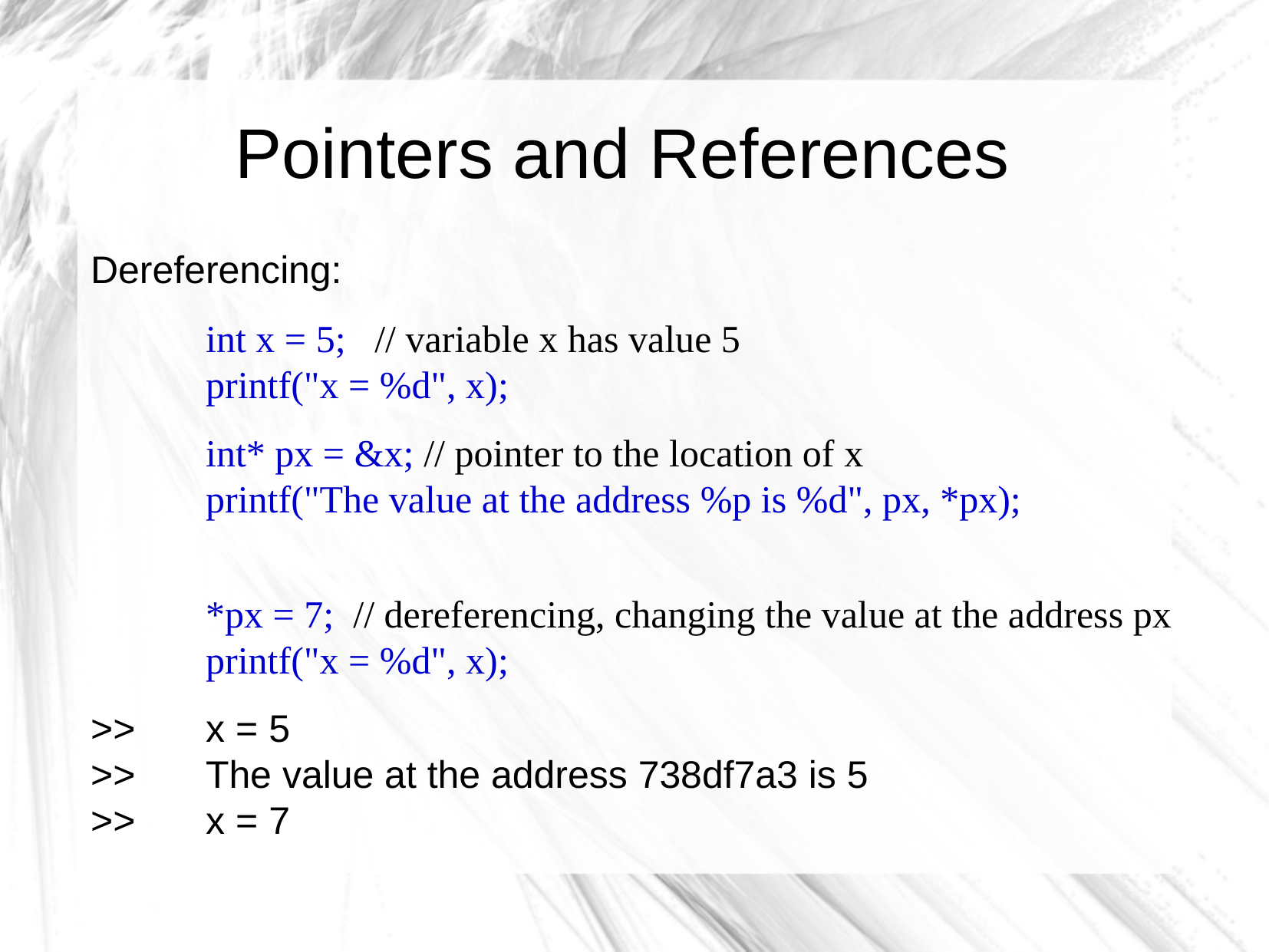

Pointers and References
Dereferencing:
	int x = 5;   // variable x has value 5
	printf("x = %d", x);
	int* px = &x; // pointer to the location of x
	printf("The value at the address %p is %d", px, *px);
	*px = 7;  // dereferencing, changing the value at the address px
	printf("x = %d", x);
>>      	x = 5
>>	The value at the address 738df7a3 is 5
>>	x = 7